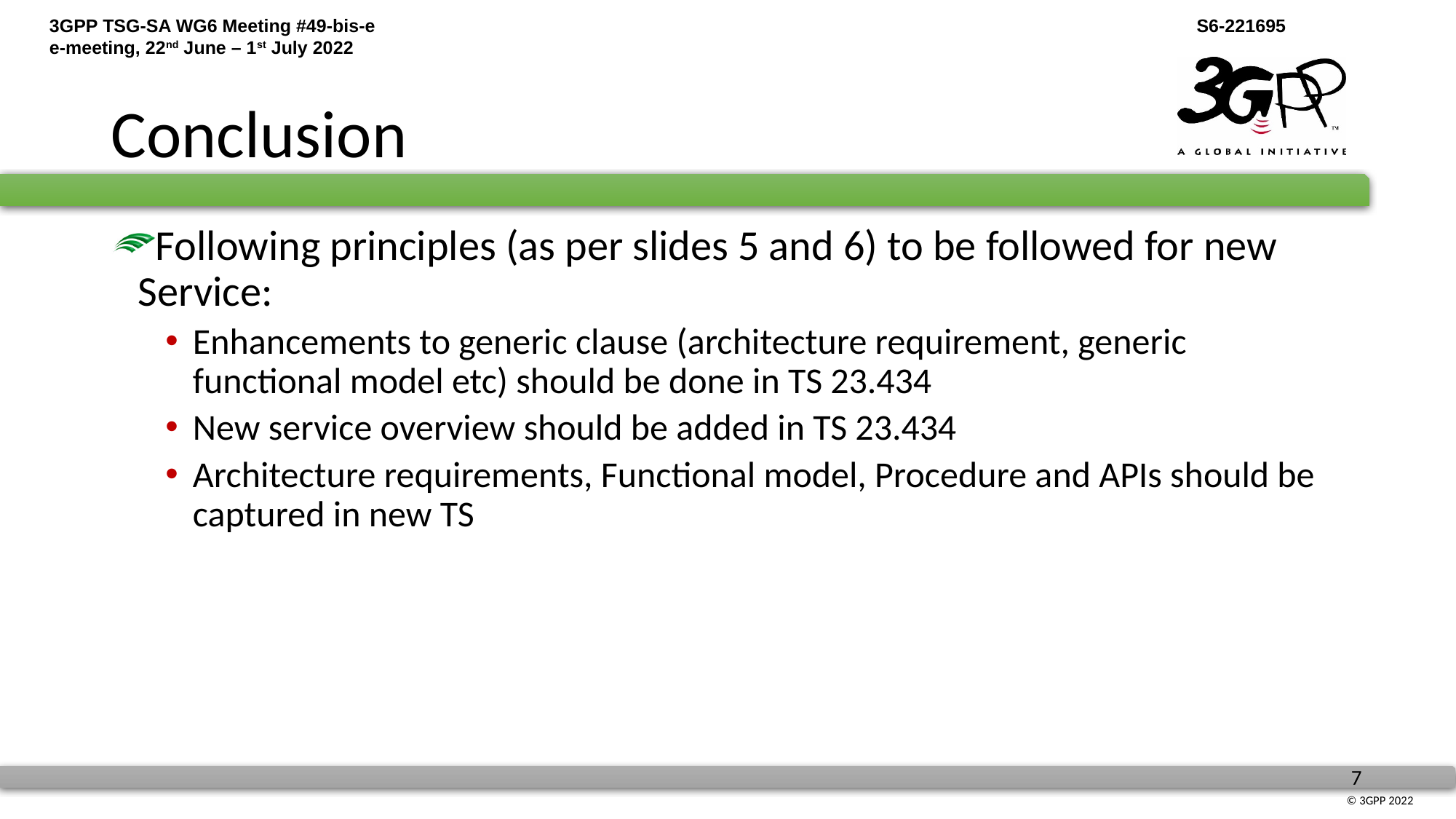

# Conclusion
Following principles (as per slides 5 and 6) to be followed for new Service:
Enhancements to generic clause (architecture requirement, generic functional model etc) should be done in TS 23.434
New service overview should be added in TS 23.434
Architecture requirements, Functional model, Procedure and APIs should be captured in new TS